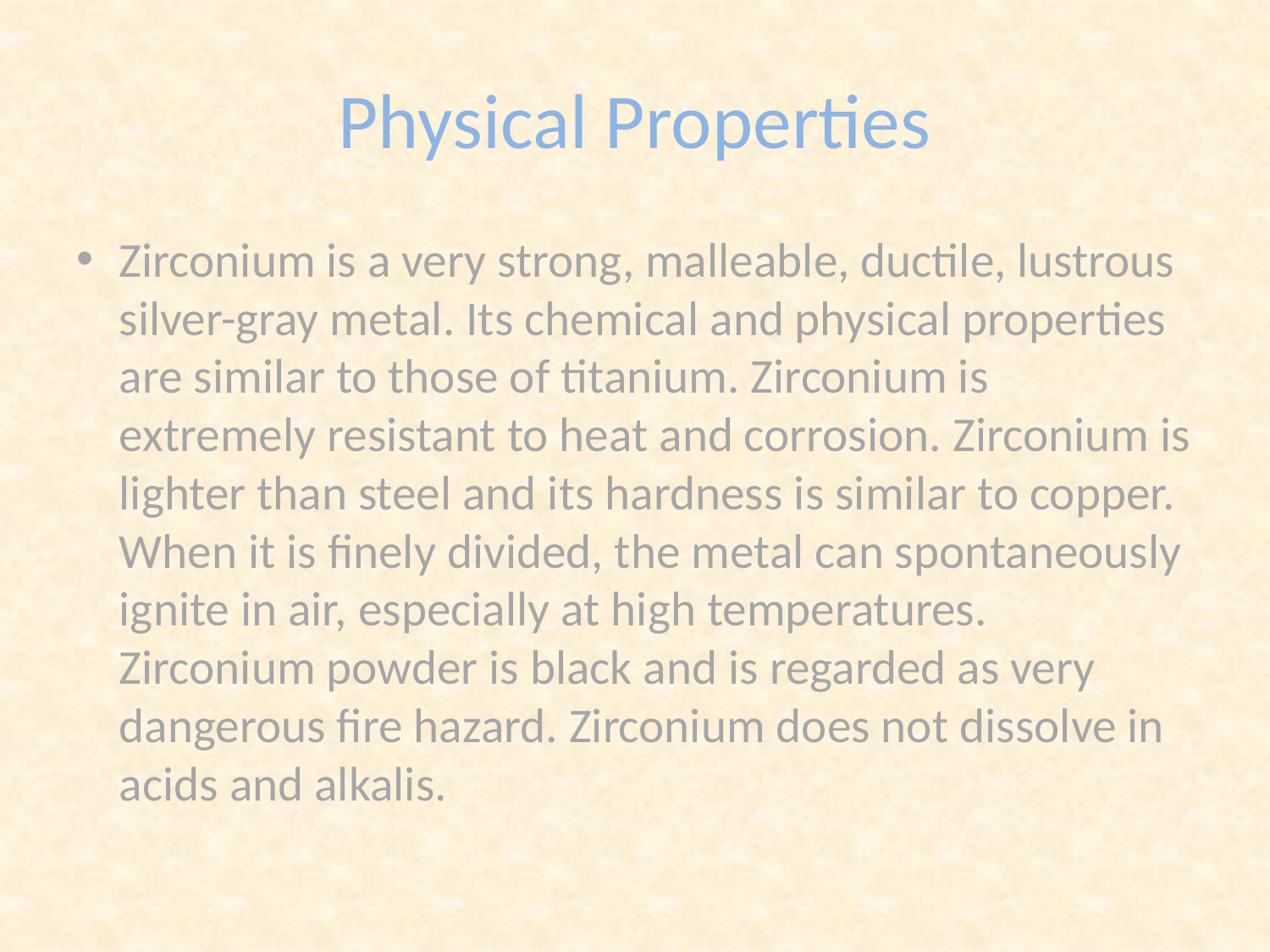

# Physical Properties
Zirconium is a very strong, malleable, ductile, lustrous silver-gray metal. Its chemical and physical properties are similar to those of titanium. Zirconium is extremely resistant to heat and corrosion. Zirconium is lighter than steel and its hardness is similar to copper. When it is finely divided, the metal can spontaneously ignite in air, especially at high temperatures. Zirconium powder is black and is regarded as very dangerous fire hazard. Zirconium does not dissolve in acids and alkalis.